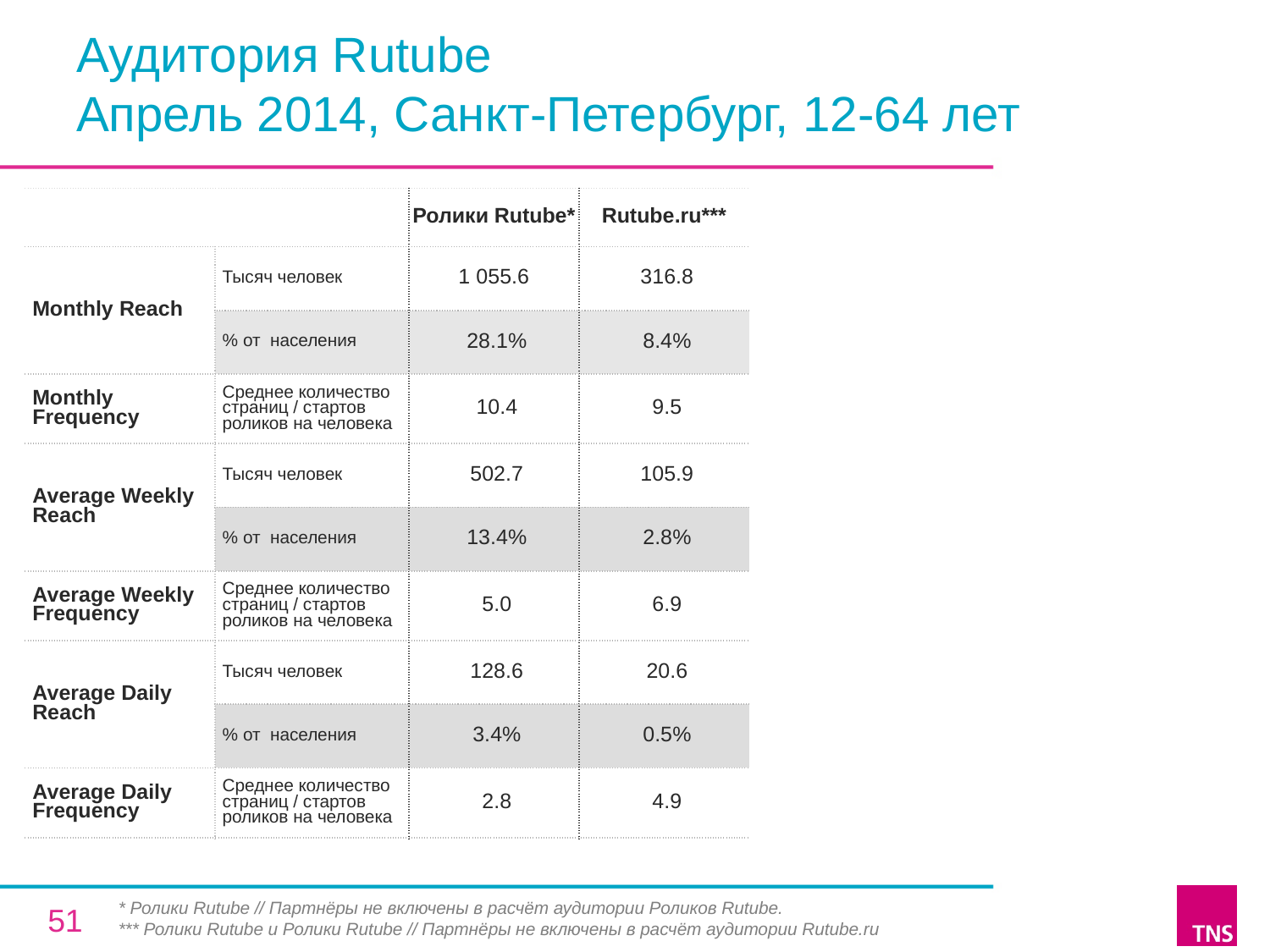

# Аудитория Rutube Апрель 2014, Санкт-Петербург, 12-64 лет
|  |  | Ролики Rutube\* | Rutube.ru\*\*\* |
| --- | --- | --- | --- |
| Monthly Reach | Тысяч человек | 1 055.6 | 316.8 |
|  | % от населения | 28.1% | 8.4% |
| Monthly Frequency | Среднее количество страниц / стартов роликов на человека | 10.4 | 9.5 |
| Average Weekly Reach | Тысяч человек | 502.7 | 105.9 |
|  | % от населения | 13.4% | 2.8% |
| Average Weekly Frequency | Среднее количество страниц / стартов роликов на человека | 5.0 | 6.9 |
| Average Daily Reach | Тысяч человек | 128.6 | 20.6 |
|  | % от населения | 3.4% | 0.5% |
| Average Daily Frequency | Среднее количество страниц / стартов роликов на человека | 2.8 | 4.9 |
* Ролики Rutube // Партнёры не включены в расчёт аудитории Роликов Rutube.
*** Ролики Rutube и Ролики Rutube // Партнёры не включены в расчёт аудитории Rutube.ru
51